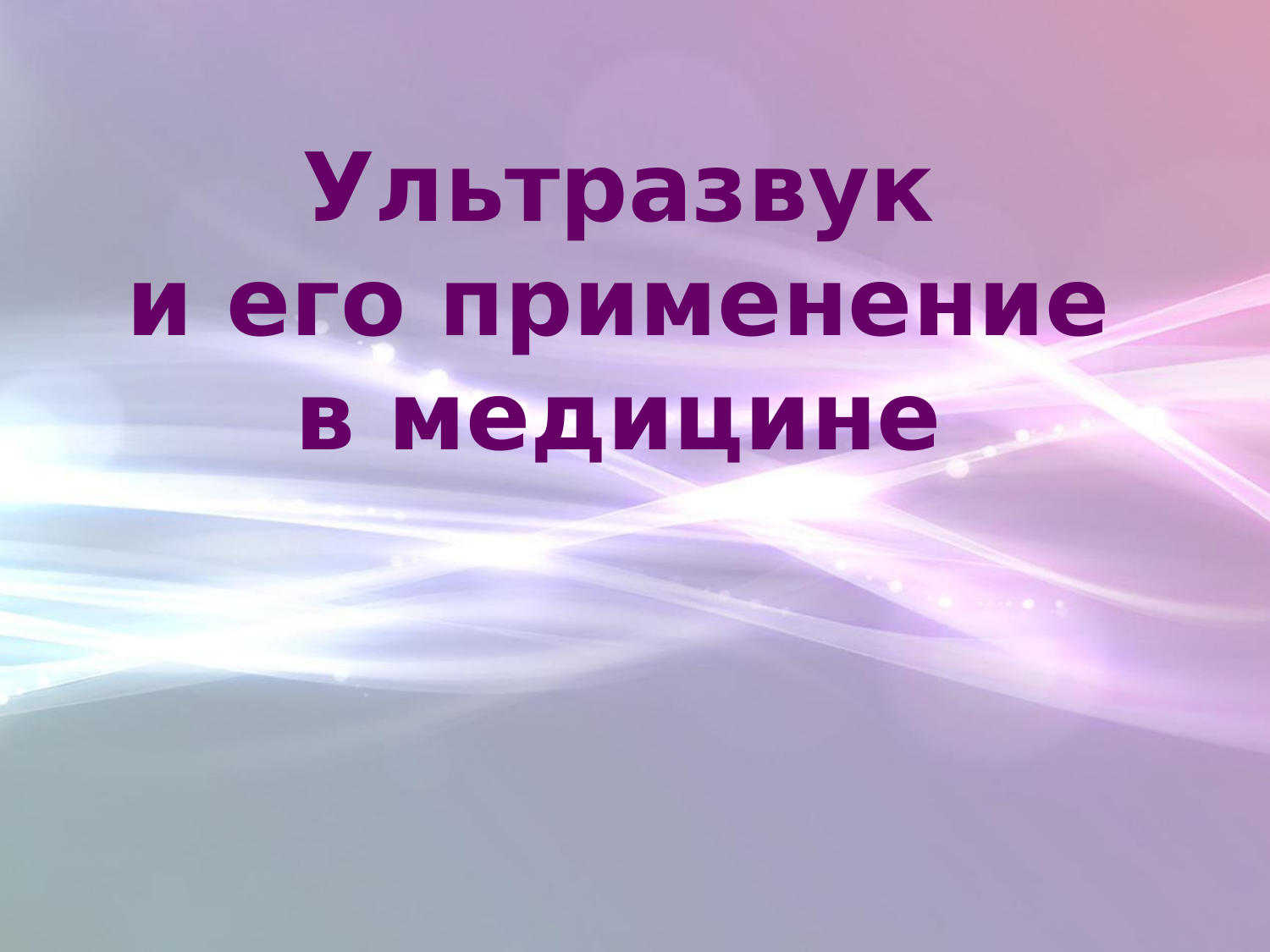

# Ультразвук и его применение в медицине